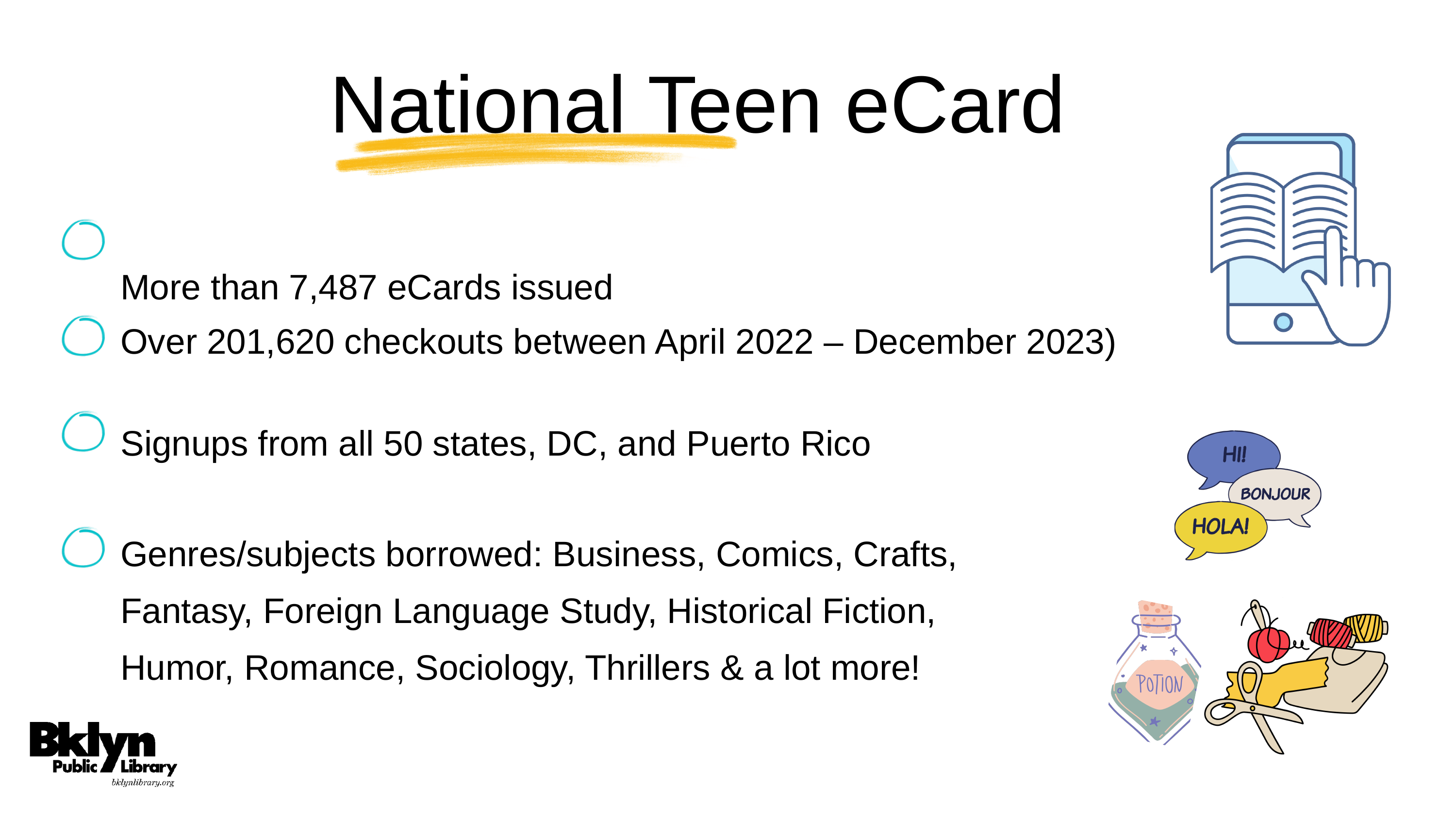

National Teen eCard

More than 7,487 eCards issued
Over 201,620 checkouts between April 2022 – December 2023)

Signups from all 50 states, DC, and Puerto Rico

Genres/subjects borrowed: Business, Comics, Crafts, Fantasy, Foreign Language Study, Historical Fiction, Humor, Romance, Sociology, Thrillers & a lot more!